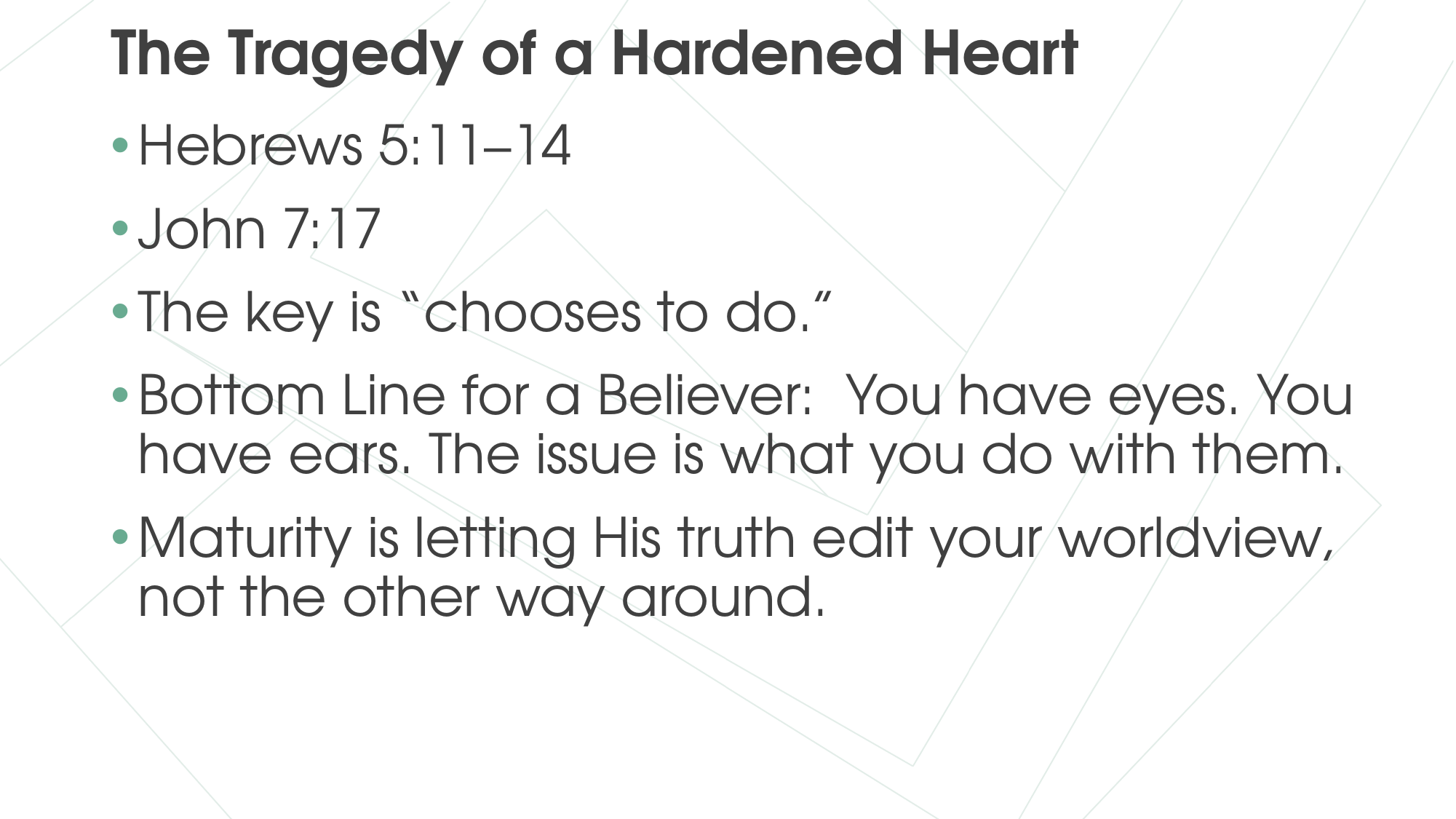

# The Tragedy of a Hardened Heart
Hebrews 5:11–14
John 7:17
The key is “chooses to do.”
Bottom Line for a Believer:  You have eyes. You have ears. The issue is what you do with them.
Maturity is letting His truth edit your worldview, not the other way around.